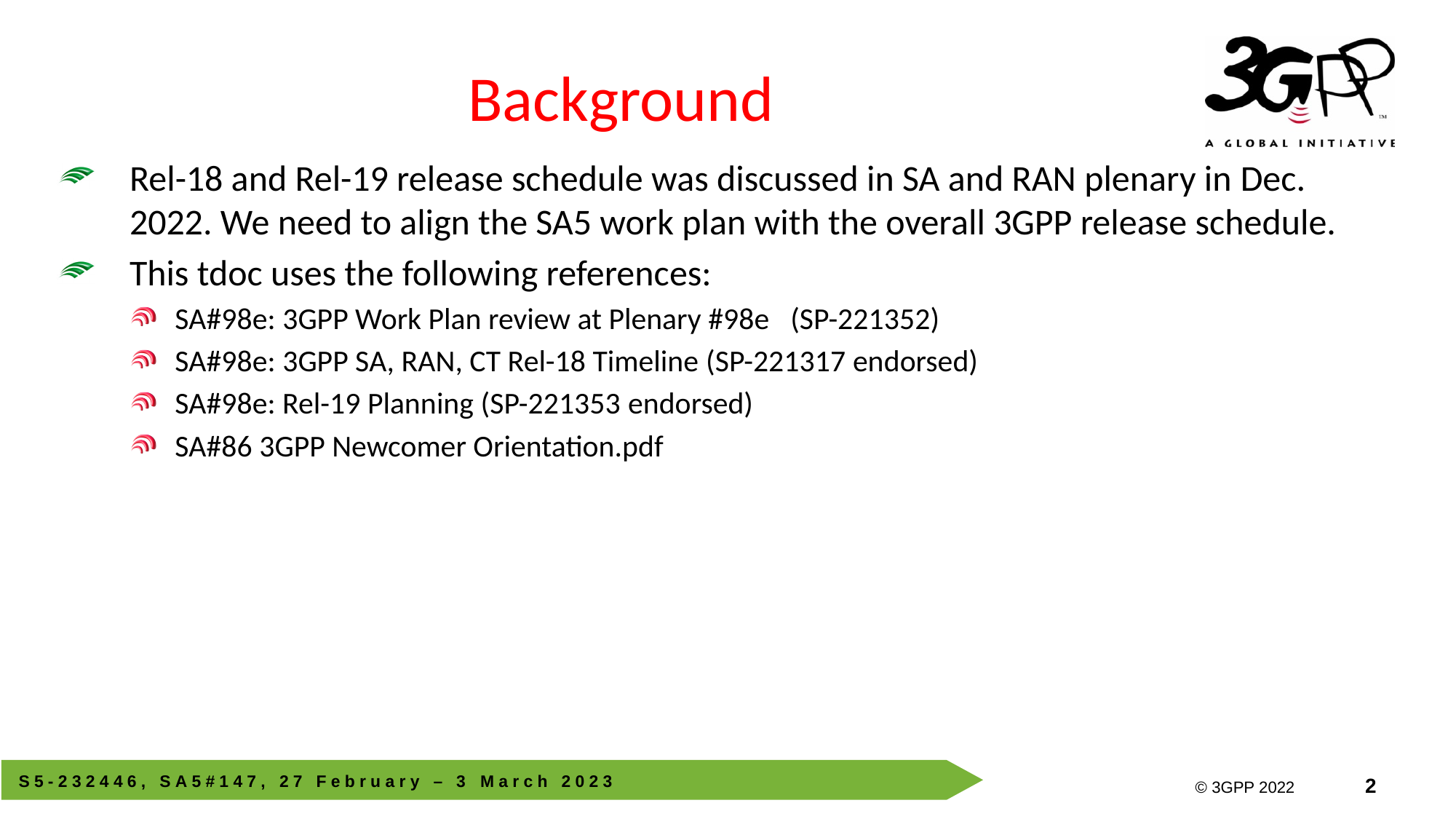

# Background
Rel-18 and Rel-19 release schedule was discussed in SA and RAN plenary in Dec. 2022. We need to align the SA5 work plan with the overall 3GPP release schedule.
This tdoc uses the following references:
SA#98e: 3GPP Work Plan review at Plenary #98e   (SP-221352)
SA#98e: 3GPP SA, RAN, CT Rel-18 Timeline (SP-221317 endorsed)
SA#98e: Rel-19 Planning (SP-221353 endorsed)
SA#86 3GPP Newcomer Orientation.pdf